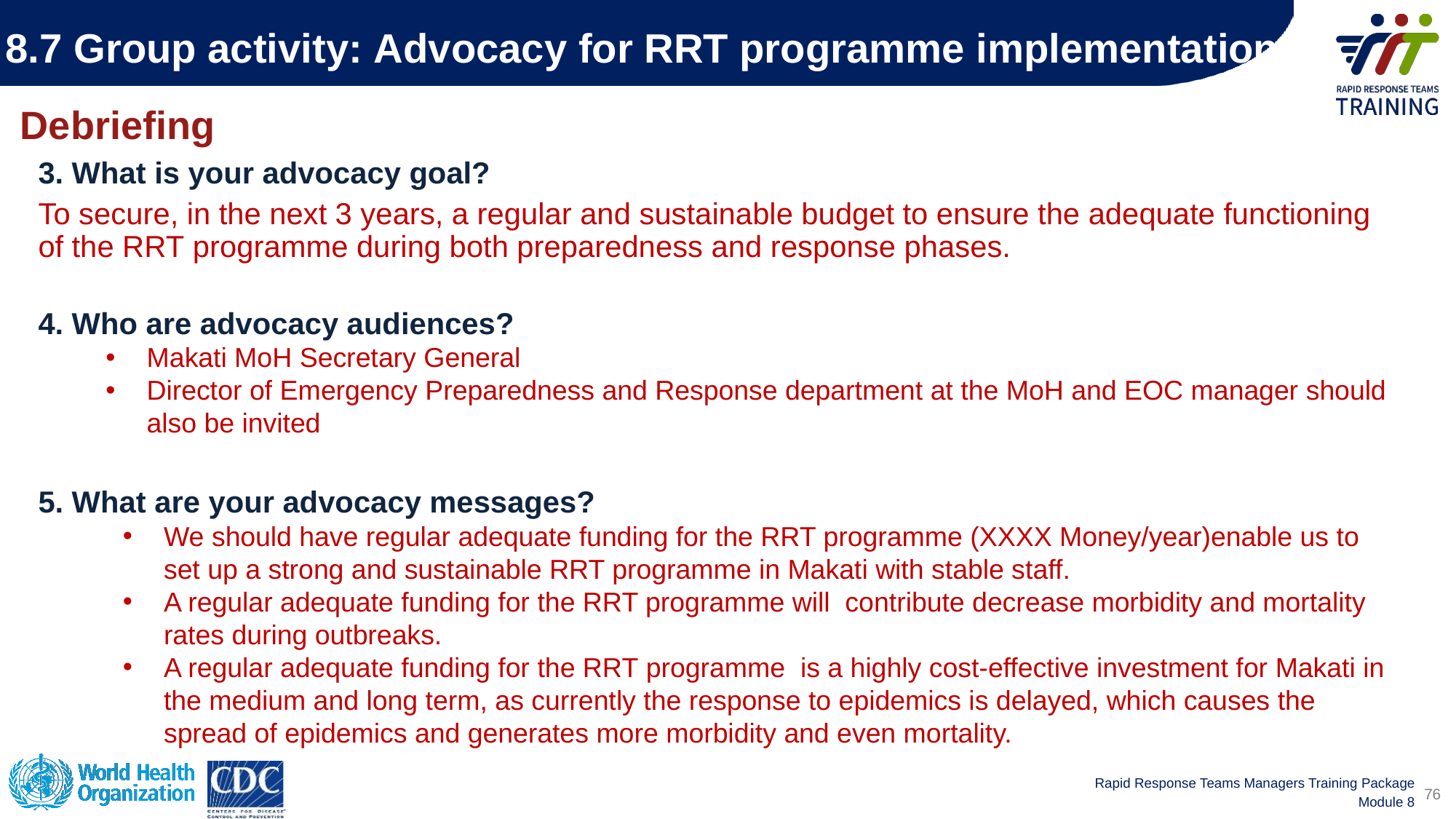

8.7 Group activity: Advocacy for RRT programme implementation  ​
# Debriefing
3. What is your advocacy goal?
To secure, in the next 3 years, a regular and sustainable budget to ensure the adequate functioning of the RRT programme during both preparedness and response phases.

4. Who are advocacy audiences?
Makati MoH Secretary General
Director of Emergency Preparedness and Response department at the MoH and EOC manager should also be invited

5. What are your advocacy messages?
We should have regular adequate funding for the RRT programme (XXXX Money/year)enable us to set up a strong and sustainable RRT programme in Makati with stable staff.
A regular adequate funding for the RRT programme will  contribute decrease morbidity and mortality rates during outbreaks.
A regular adequate funding for the RRT programme  is a highly cost-effective investment for Makati in the medium and long term, as currently the response to epidemics is delayed, which causes the spread of epidemics and generates more morbidity and even mortality.

76